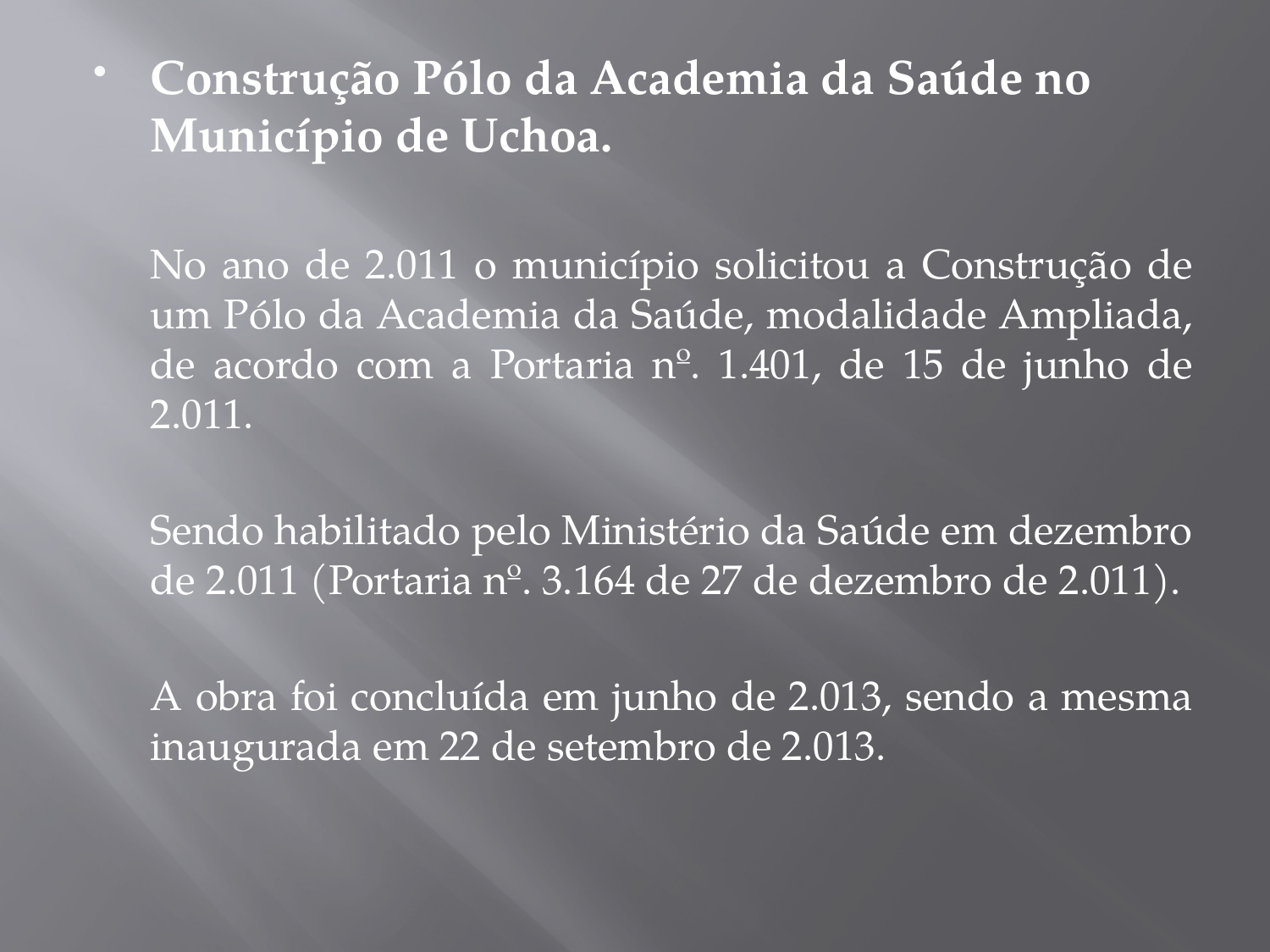

#
Construção Pólo da Academia da Saúde no Município de Uchoa.

	No ano de 2.011 o município solicitou a Construção de um Pólo da Academia da Saúde, modalidade Ampliada, de acordo com a Portaria nº. 1.401, de 15 de junho de 2.011.

	Sendo habilitado pelo Ministério da Saúde em dezembro de 2.011 (Portaria nº. 3.164 de 27 de dezembro de 2.011).

	A obra foi concluída em junho de 2.013, sendo a mesma inaugurada em 22 de setembro de 2.013.